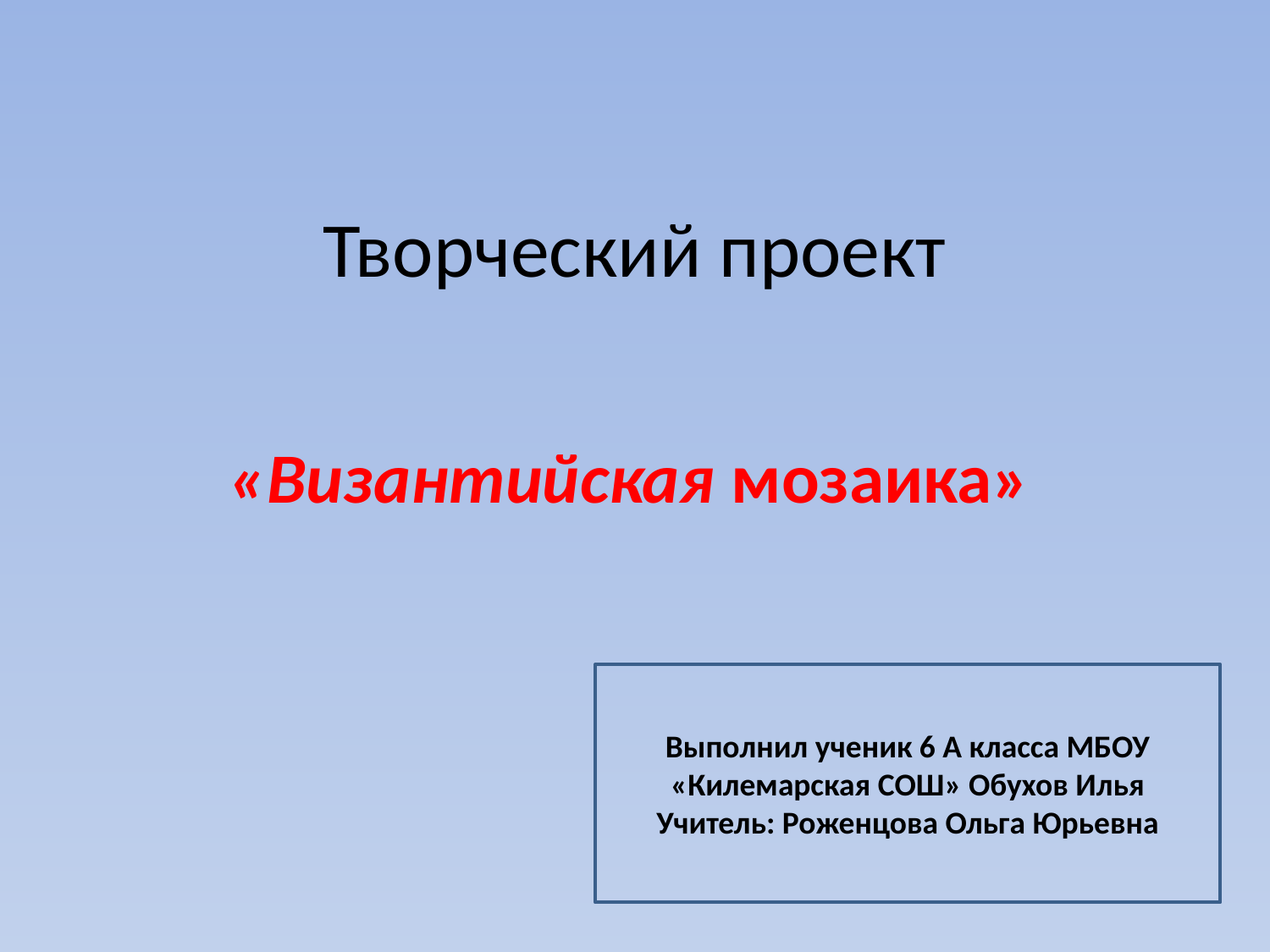

# Творческий проект
«Византийская мозаика»
Выполнил ученик 6 А класса МБОУ «Килемарская СОШ» Обухов Илья
Учитель: Роженцова Ольга Юрьевна